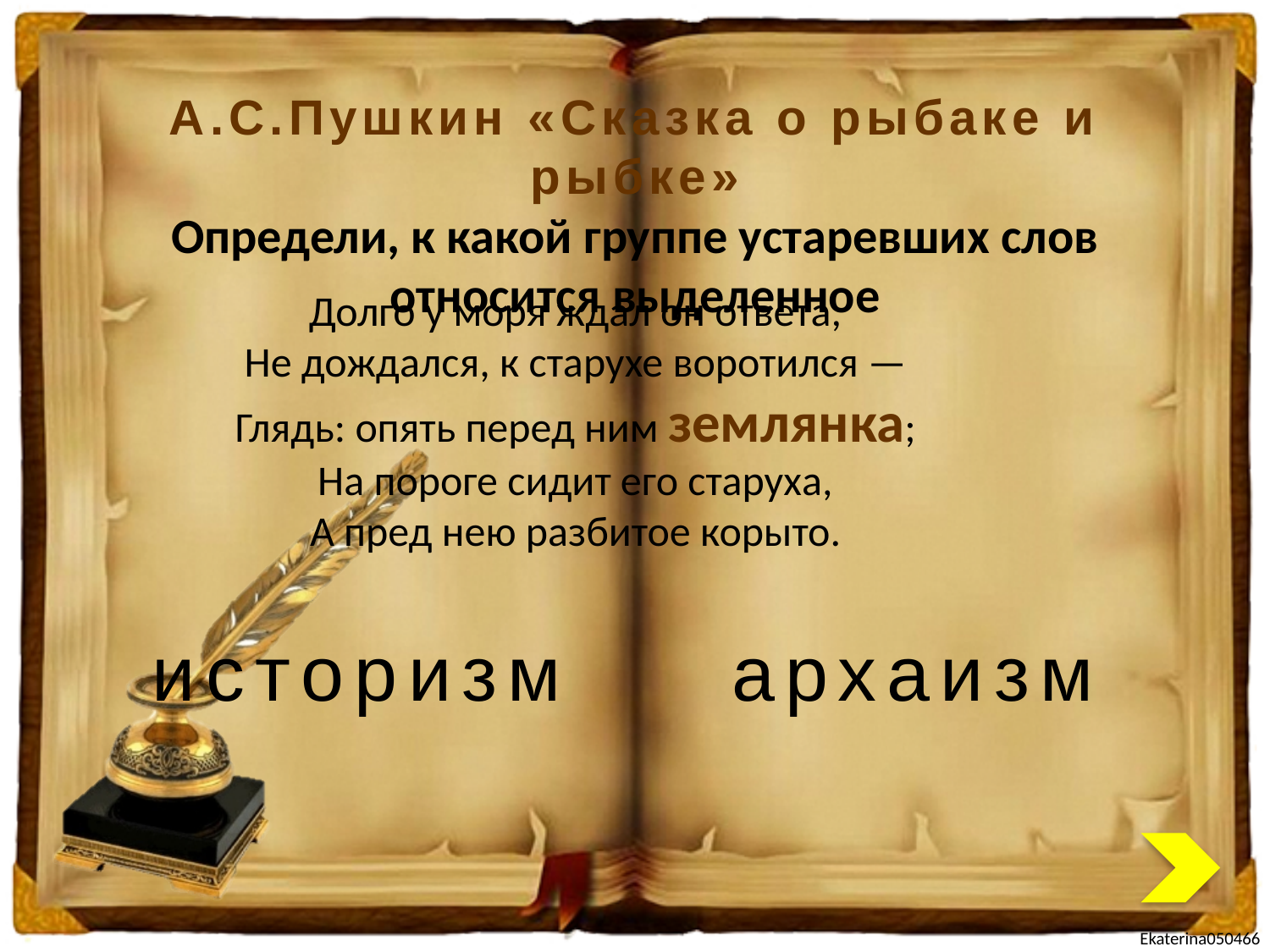

А.С.Пушкин «Сказка о рыбаке и рыбке»
Определи, к какой группе устаревших слов относится выделенное
Долго у моря ждал он ответа,
Не дождался, к старухе воротился —
Глядь: опять перед ним землянка;
На пороге сидит его старуха,
А пред нею разбитое корыто.
историзм
архаизм